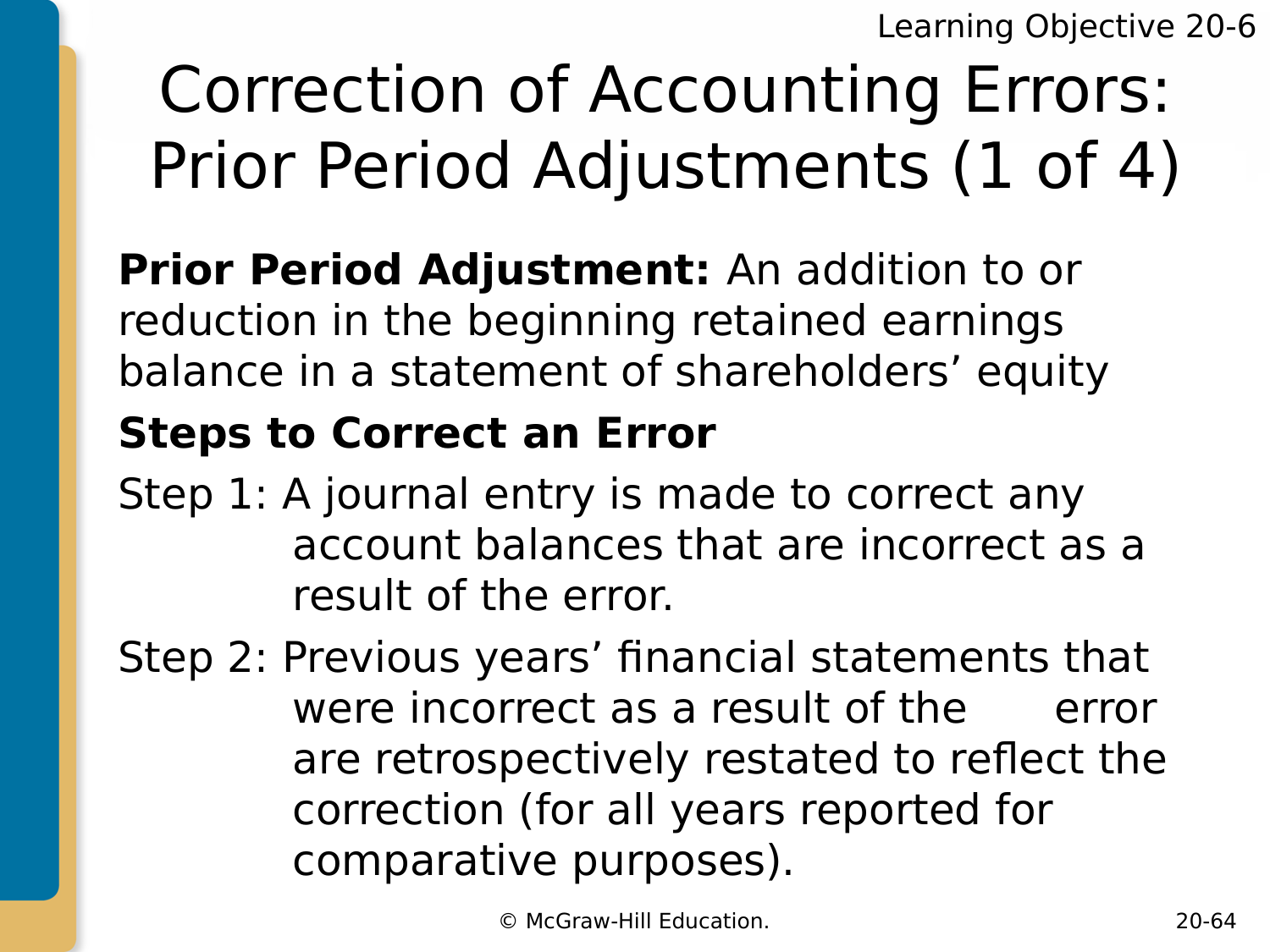

Learning Objective 20-6
# Correction of Accounting Errors: Prior Period Adjustments (1 of 4)
Prior Period Adjustment: An addition to or reduction in the beginning retained earnings balance in a statement of shareholders’ equity
Steps to Correct an Error
Step 1: A journal entry is made to correct any account balances that are incorrect as a result of the error.
Step 2: Previous years’ financial statements that were incorrect as a result of the 	error are retrospectively restated to reflect the correction (for all years reported for comparative purposes).